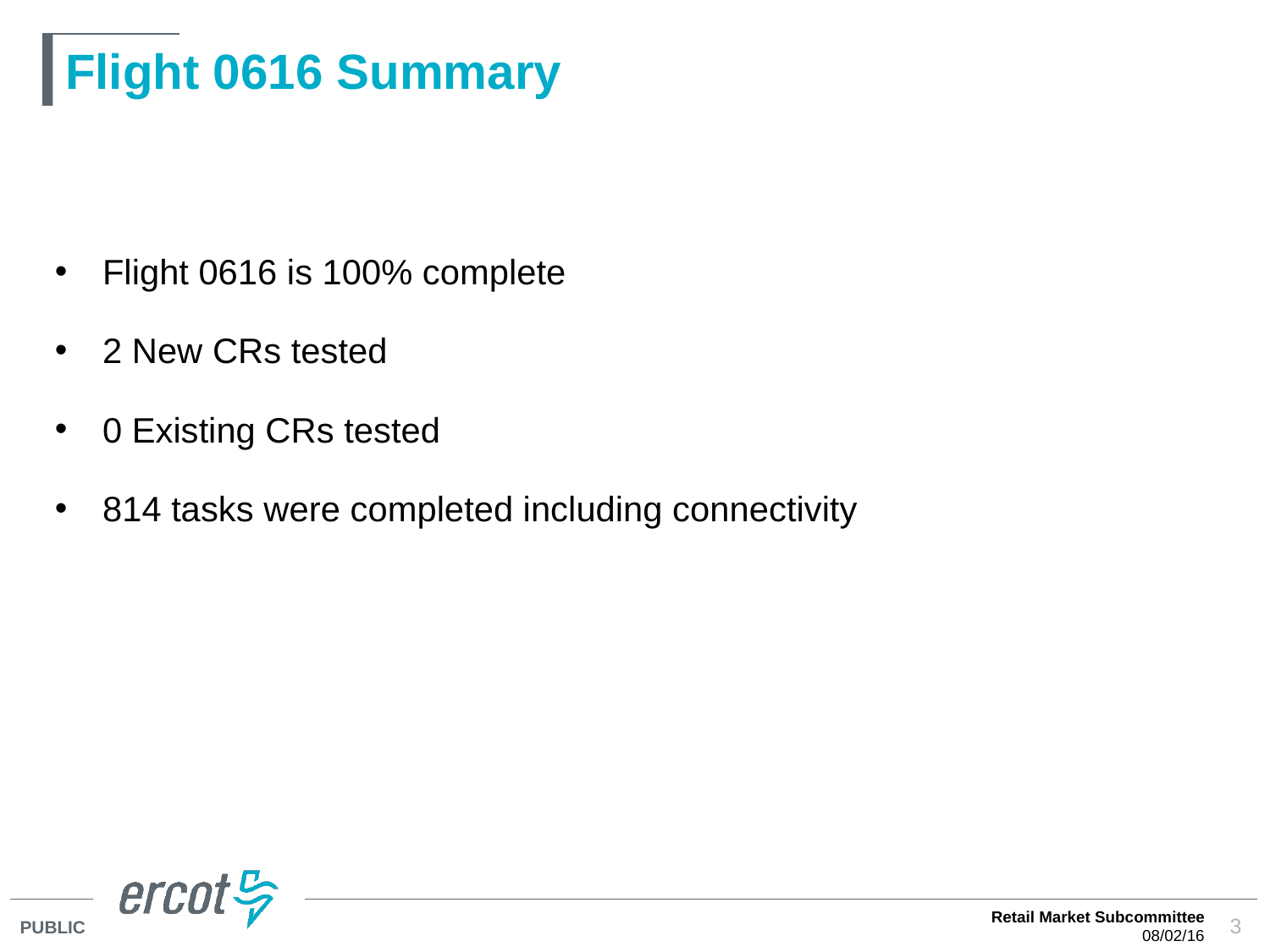

# Flight 0616 Summary
Flight 0616 is 100% complete
2 New CRs tested
0 Existing CRs tested
814 tasks were completed including connectivity
Retail Market Subcommittee
08/02/16
3